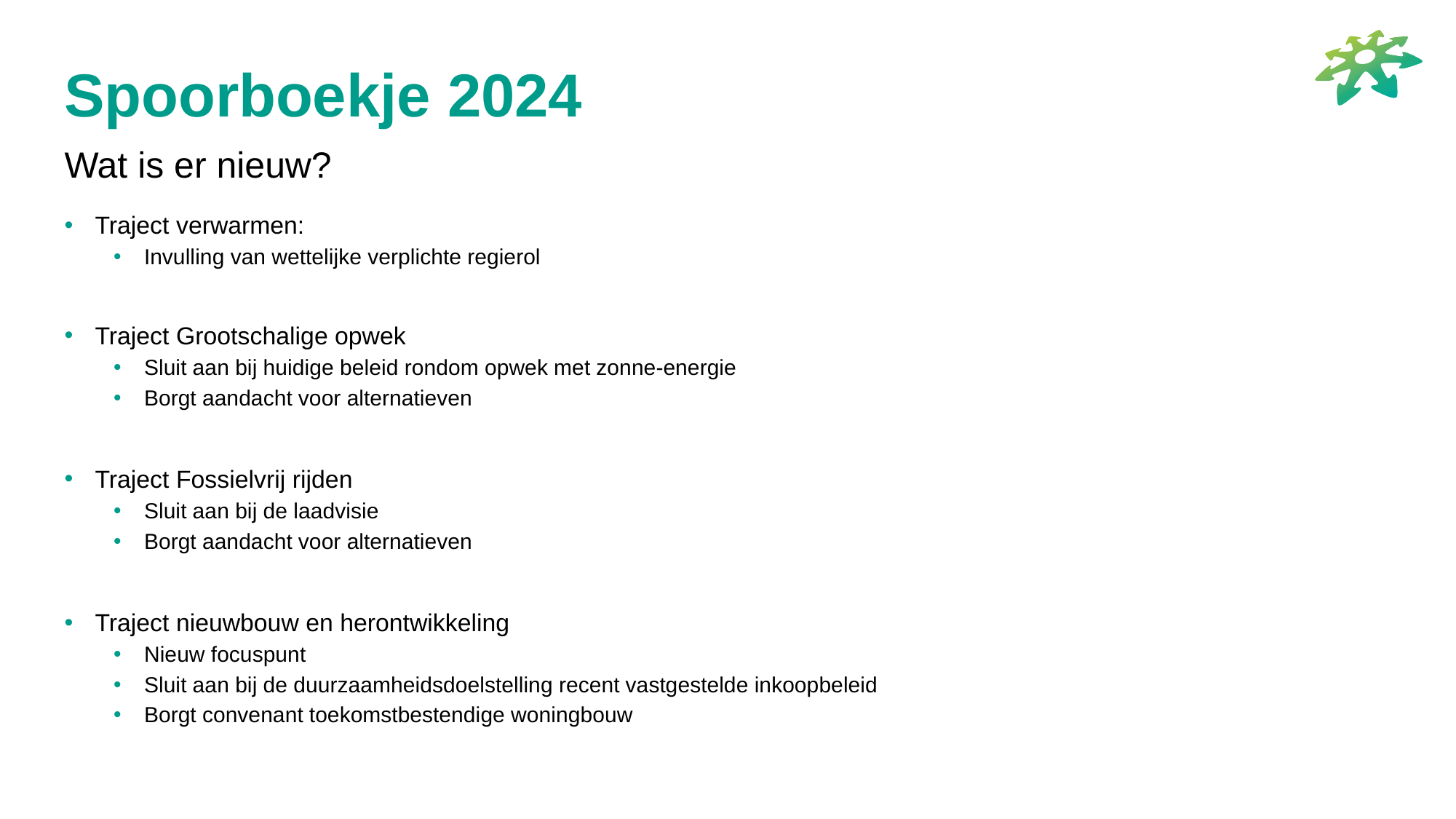

# Spoorboekje 2024
Wat is er nieuw?
Traject verwarmen:
Invulling van wettelijke verplichte regierol

Traject Grootschalige opwek
Sluit aan bij huidige beleid rondom opwek met zonne-energie
Borgt aandacht voor alternatieven

Traject Fossielvrij rijden
Sluit aan bij de laadvisie
Borgt aandacht voor alternatieven

Traject nieuwbouw en herontwikkeling
Nieuw focuspunt
Sluit aan bij de duurzaamheidsdoelstelling recent vastgestelde inkoopbeleid
Borgt convenant toekomstbestendige woningbouw